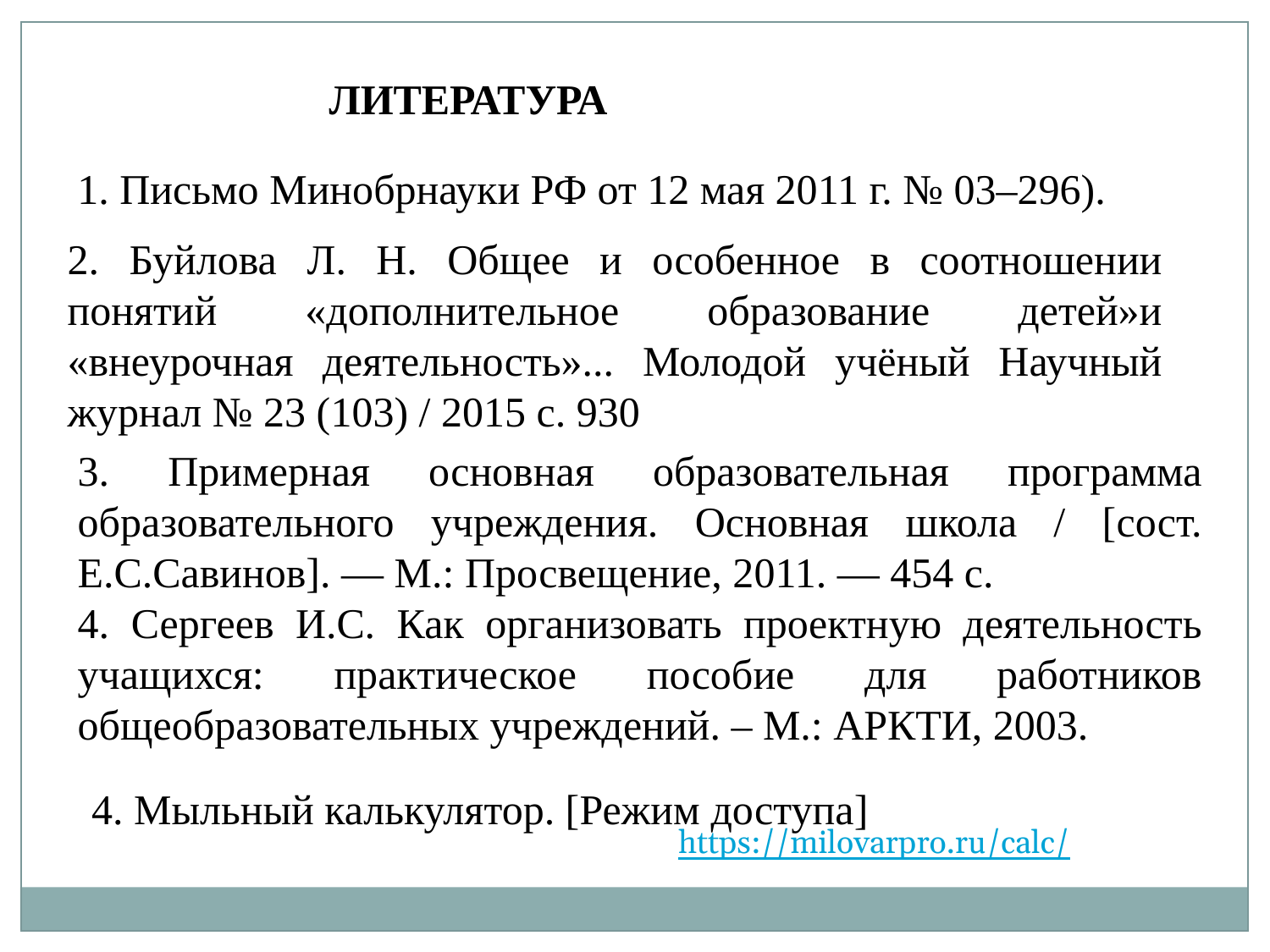

ЛИТЕРАТУРА
1. Письмо Минобрнауки РФ от 12 мая 2011 г. № 03–296).
2. Буйлова Л. Н. Общее и особенное в соотношении понятий «дополнительное образование детей»и «внеурочная деятельность»... Молодой учёный Научный журнал № 23 (103) / 2015 с. 930
3. Примерная основная образовательная программа образовательного учреждения. Основная школа / [сост. Е.С.Савинов]. — М.: Просвещение, 2011. — 454 с.
4. Сергеев И.С. Как организовать проектную деятельность учащихся: практическое пособие для работников общеобразовательных учреждений. – М.: АРКТИ, 2003.
4. Мыльный калькулятор. [Режим доступа]
https://milovarpro.ru/calc/